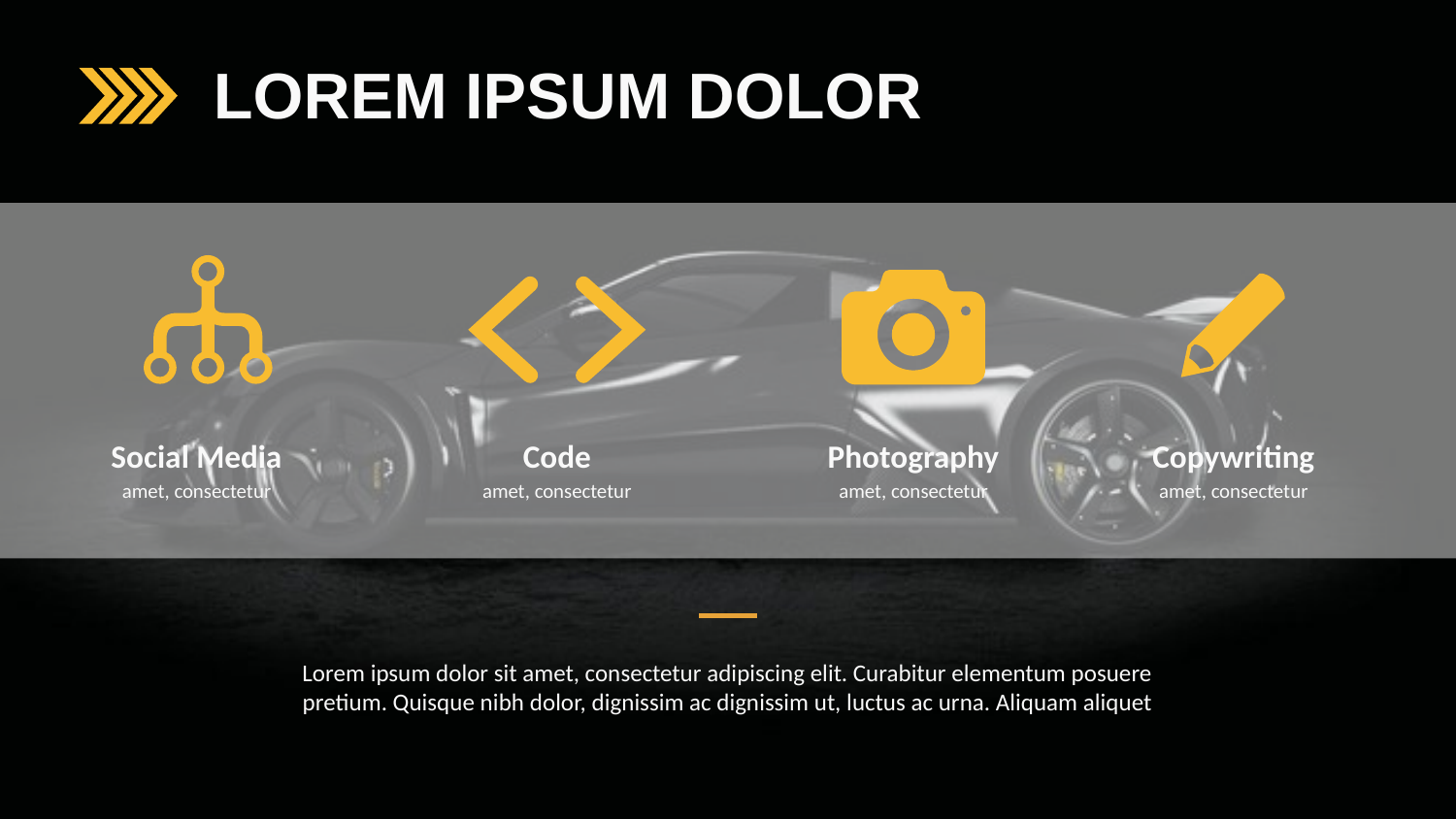

LOREM IPSUM DOLOR

Social Media
amet, consectetur
Code
amet, consectetur
Photography
amet, consectetur
Copywriting
amet, consectetur
Lorem ipsum dolor sit amet, consectetur adipiscing elit. Curabitur elementum posuere pretium. Quisque nibh dolor, dignissim ac dignissim ut, luctus ac urna. Aliquam aliquet